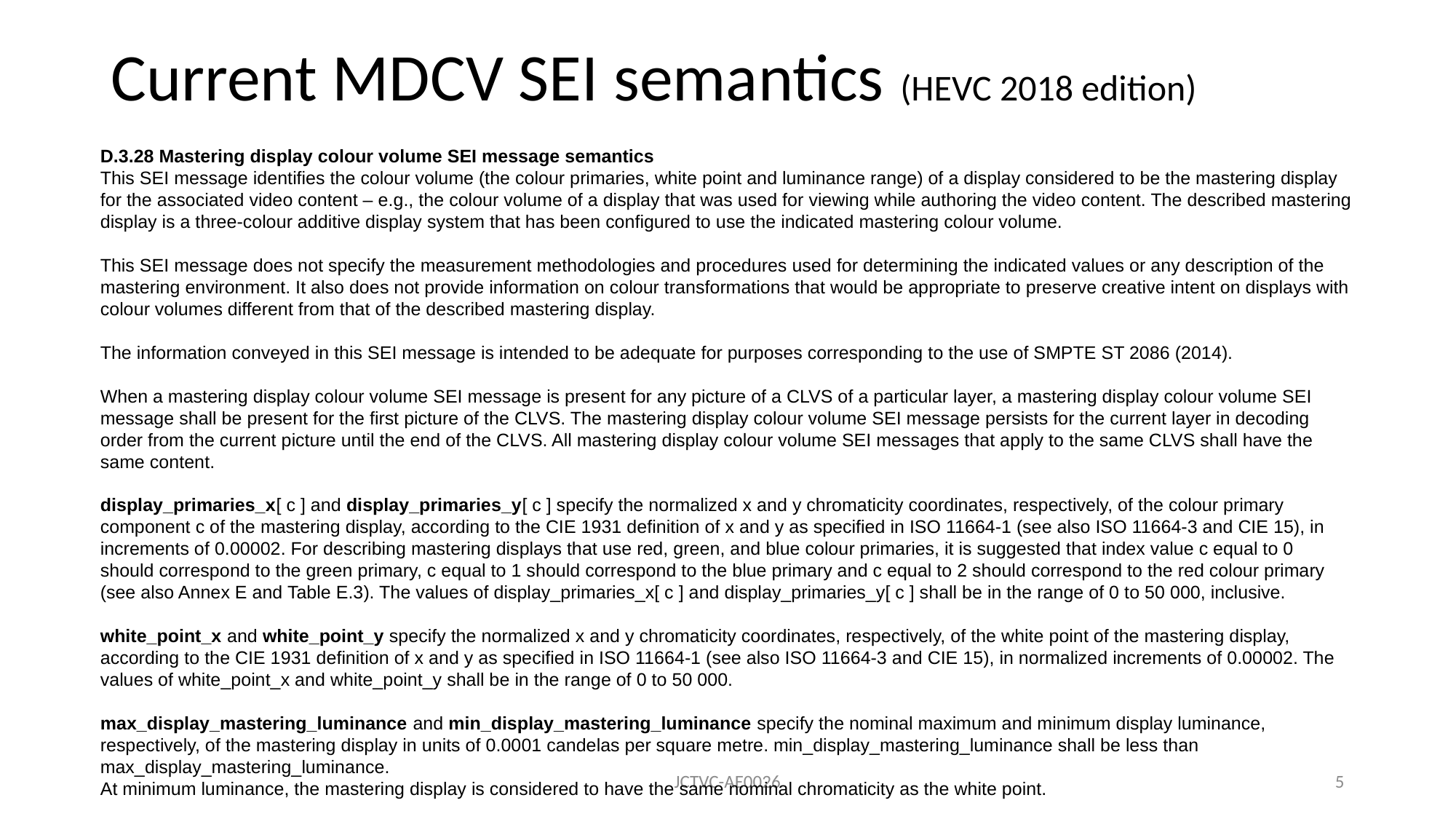

# Current MDCV SEI semantics (HEVC 2018 edition)
D.3.28 Mastering display colour volume SEI message semantics
This SEI message identifies the colour volume (the colour primaries, white point and luminance range) of a display considered to be the mastering display for the associated video content – e.g., the colour volume of a display that was used for viewing while authoring the video content. The described mastering display is a three-colour additive display system that has been configured to use the indicated mastering colour volume.

This SEI message does not specify the measurement methodologies and procedures used for determining the indicated values or any description of the mastering environment. It also does not provide information on colour transformations that would be appropriate to preserve creative intent on displays with colour volumes different from that of the described mastering display.

The information conveyed in this SEI message is intended to be adequate for purposes corresponding to the use of SMPTE ST 2086 (2014).

When a mastering display colour volume SEI message is present for any picture of a CLVS of a particular layer, a mastering display colour volume SEI message shall be present for the first picture of the CLVS. The mastering display colour volume SEI message persists for the current layer in decoding order from the current picture until the end of the CLVS. All mastering display colour volume SEI messages that apply to the same CLVS shall have the same content.

display_primaries_x[ c ] and display_primaries_y[ c ] specify the normalized x and y chromaticity coordinates, respectively, of the colour primary component c of the mastering display, according to the CIE 1931 definition of x and y as specified in ISO 11664-1 (see also ISO 11664-3 and CIE 15), in increments of 0.00002. For describing mastering displays that use red, green, and blue colour primaries, it is suggested that index value c equal to 0 should correspond to the green primary, c equal to 1 should correspond to the blue primary and c equal to 2 should correspond to the red colour primary (see also Annex E and Table E.3). The values of display_primaries_x[ c ] and display_primaries_y[ c ] shall be in the range of 0 to 50 000, inclusive.

white_point_x and white_point_y specify the normalized x and y chromaticity coordinates, respectively, of the white point of the mastering display, according to the CIE 1931 definition of x and y as specified in ISO 11664-1 (see also ISO 11664-3 and CIE 15), in normalized increments of 0.00002. The values of white_point_x and white_point_y shall be in the range of 0 to 50 000.

max_display_mastering_luminance and min_display_mastering_luminance specify the nominal maximum and minimum display luminance, respectively, of the mastering display in units of 0.0001 candelas per square metre. min_display_mastering_luminance shall be less than max_display_mastering_luminance.
At minimum luminance, the mastering display is considered to have the same nominal chromaticity as the white point.
JCTVC-AE0026
5